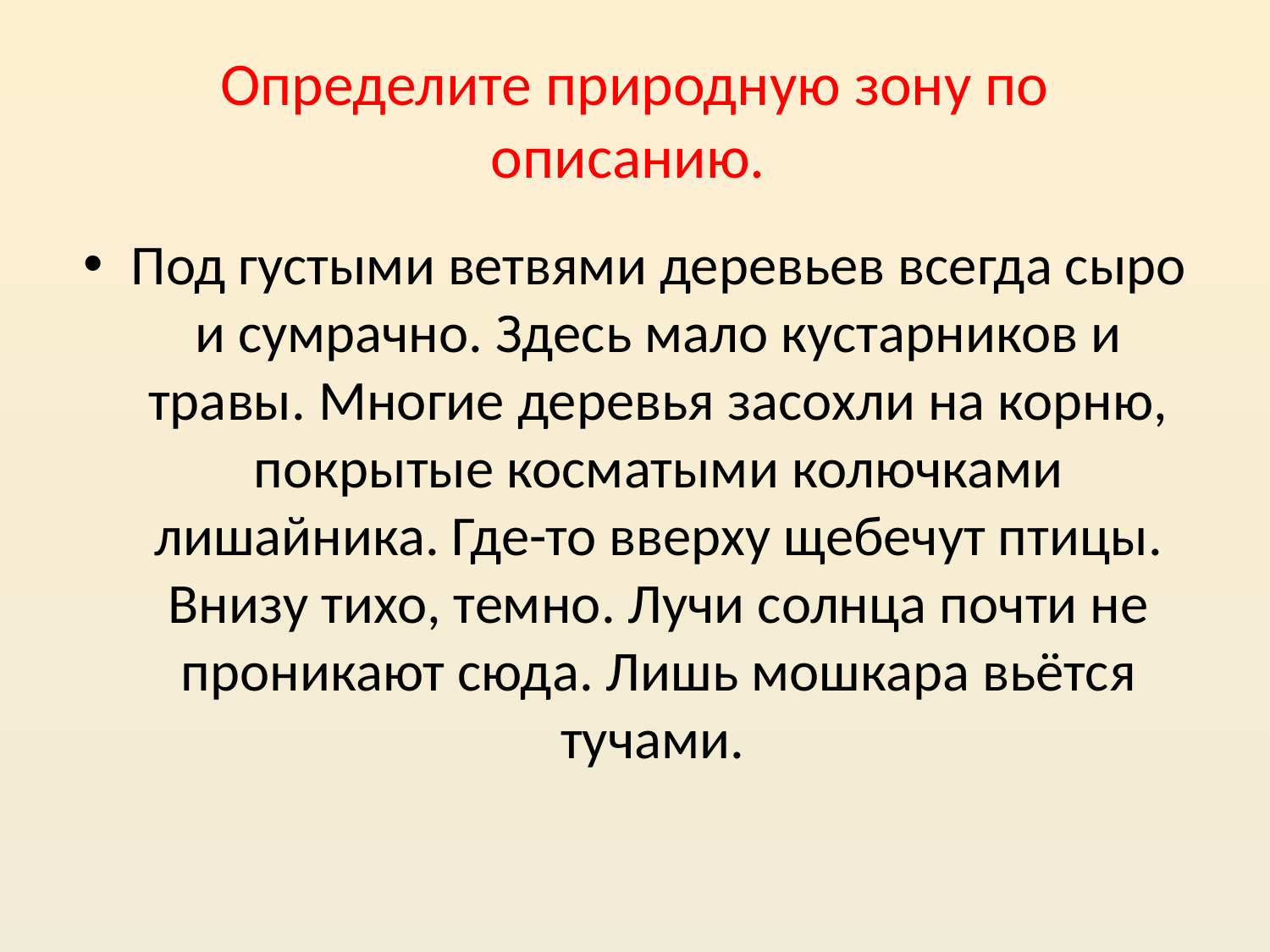

# Определите природную зону по описанию.
Под густыми ветвями деревьев всегда сыро и сумрачно. Здесь мало кустарников и травы. Многие деревья засохли на корню, покрытые косматыми колючками лишайника. Где-то вверху щебечут птицы. Внизу тихо, темно. Лучи солнца почти не проникают сюда. Лишь мошкара вьётся тучами.